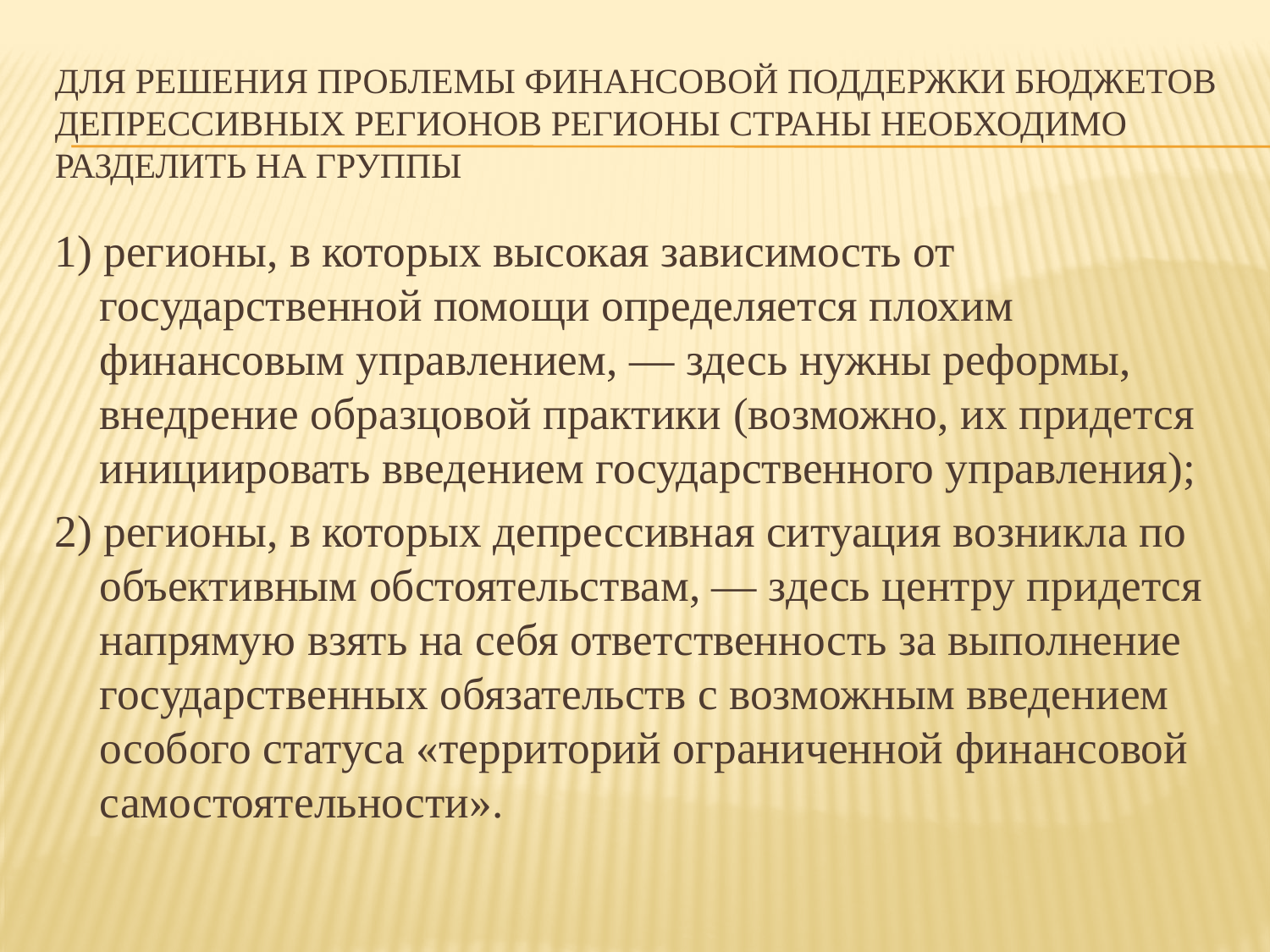

# Для решения проблемы финансовой поддержки бюджетов депрессивных регионов регионы страны необходимо разделить на группы
1) регионы, в которых высокая зависимость от государственной помощи определяется плохим финансовым управлением, — здесь нужны реформы, внедрение образцовой практики (возможно, их придется инициировать введением государственного управления);
2) регионы, в которых депрессивная ситуация возникла по объективным обстоятельствам, — здесь центру придется напрямую взять на себя ответственность за выполнение государственных обязательств с возможным введением особого статуса «территорий ограниченной финансовой самостоятельности».